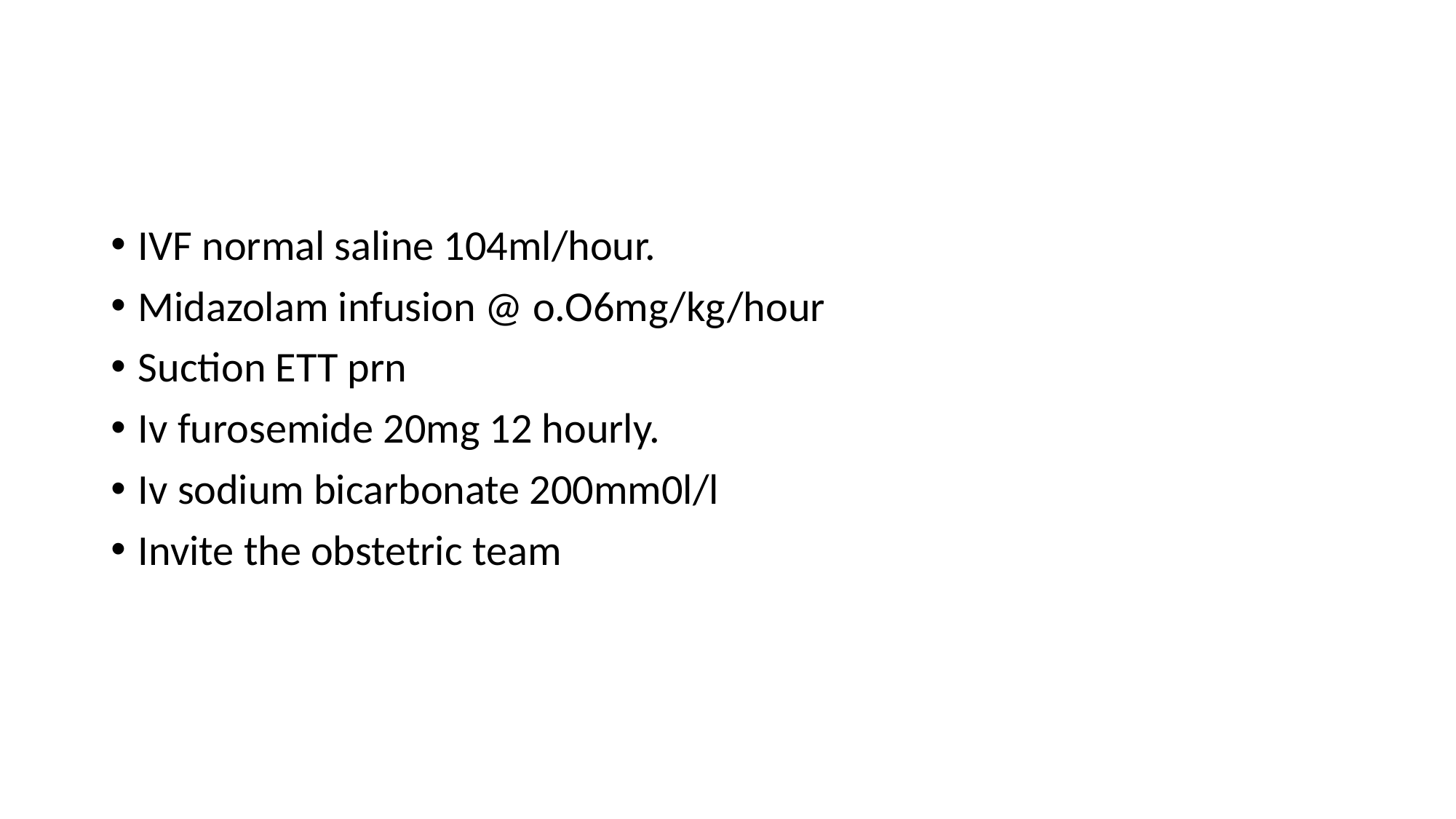

#
IVF normal saline 104ml/hour.
Midazolam infusion @ o.O6mg/kg/hour
Suction ETT prn
Iv furosemide 20mg 12 hourly.
Iv sodium bicarbonate 200mm0l/l
Invite the obstetric team